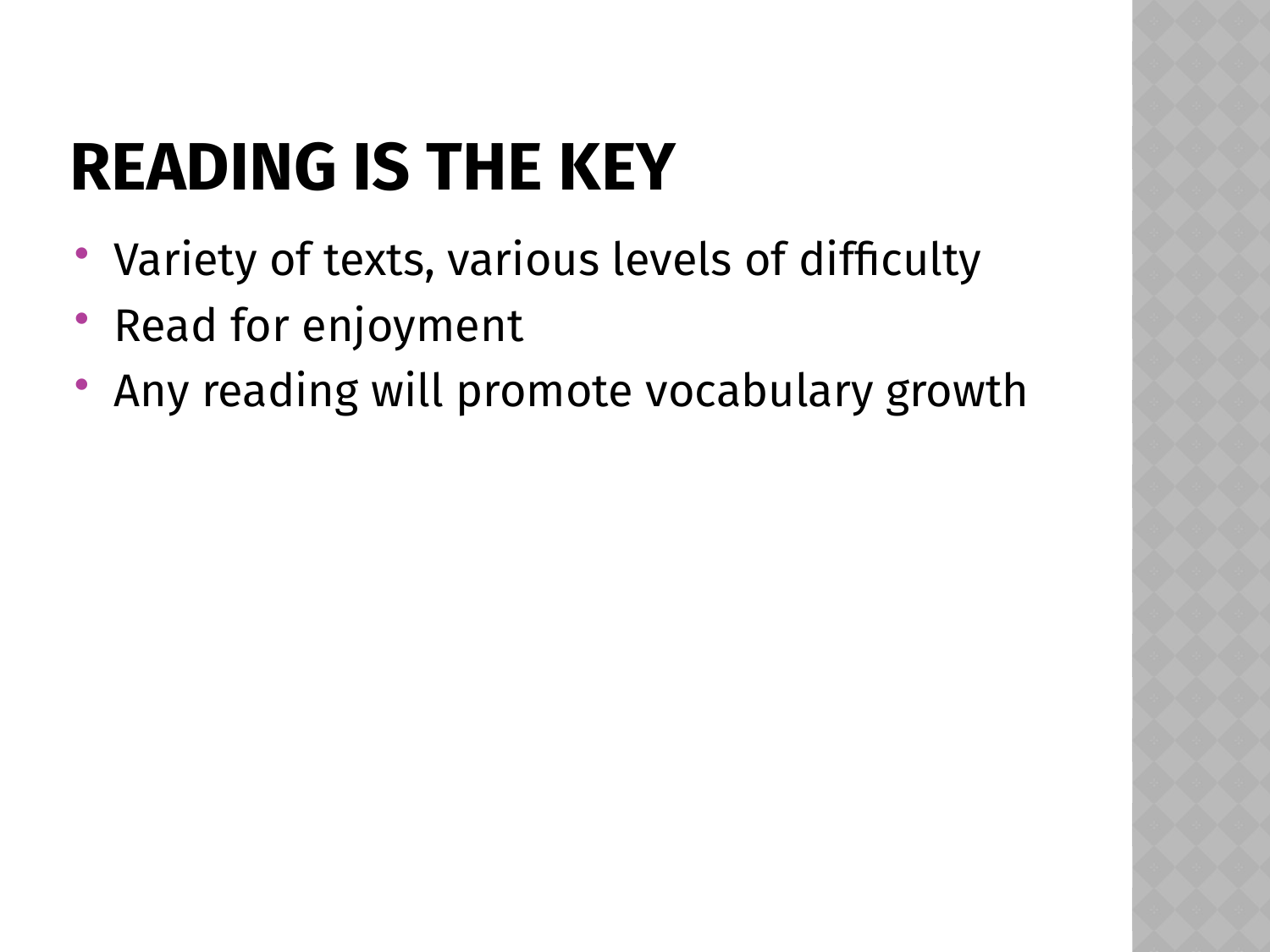

# Reading is the key
Variety of texts, various levels of difficulty
Read for enjoyment
Any reading will promote vocabulary growth